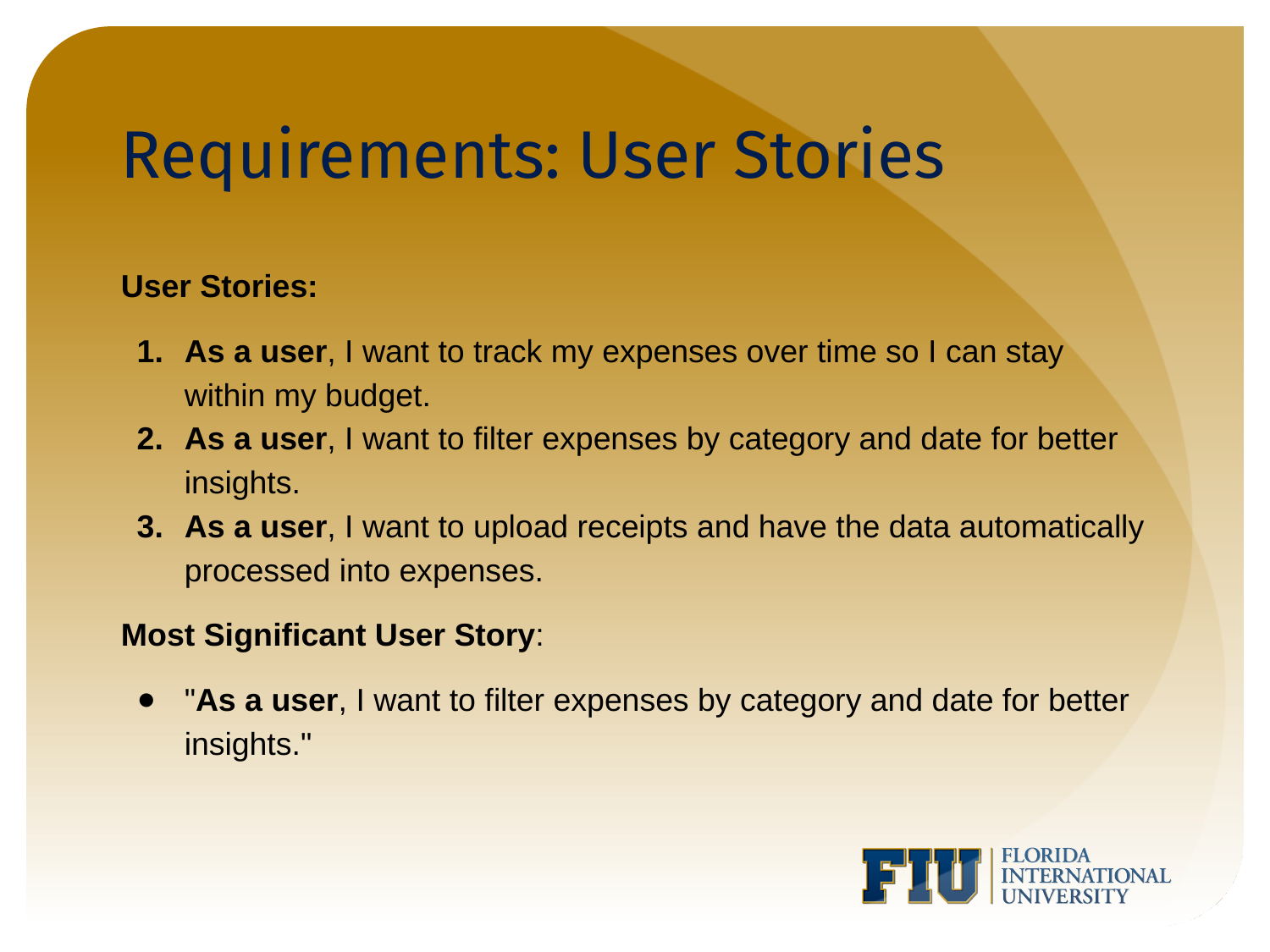

# Requirements: User Stories
User Stories:
As a user, I want to track my expenses over time so I can stay within my budget.
As a user, I want to filter expenses by category and date for better insights.
As a user, I want to upload receipts and have the data automatically processed into expenses.
Most Significant User Story:
"As a user, I want to filter expenses by category and date for better insights."